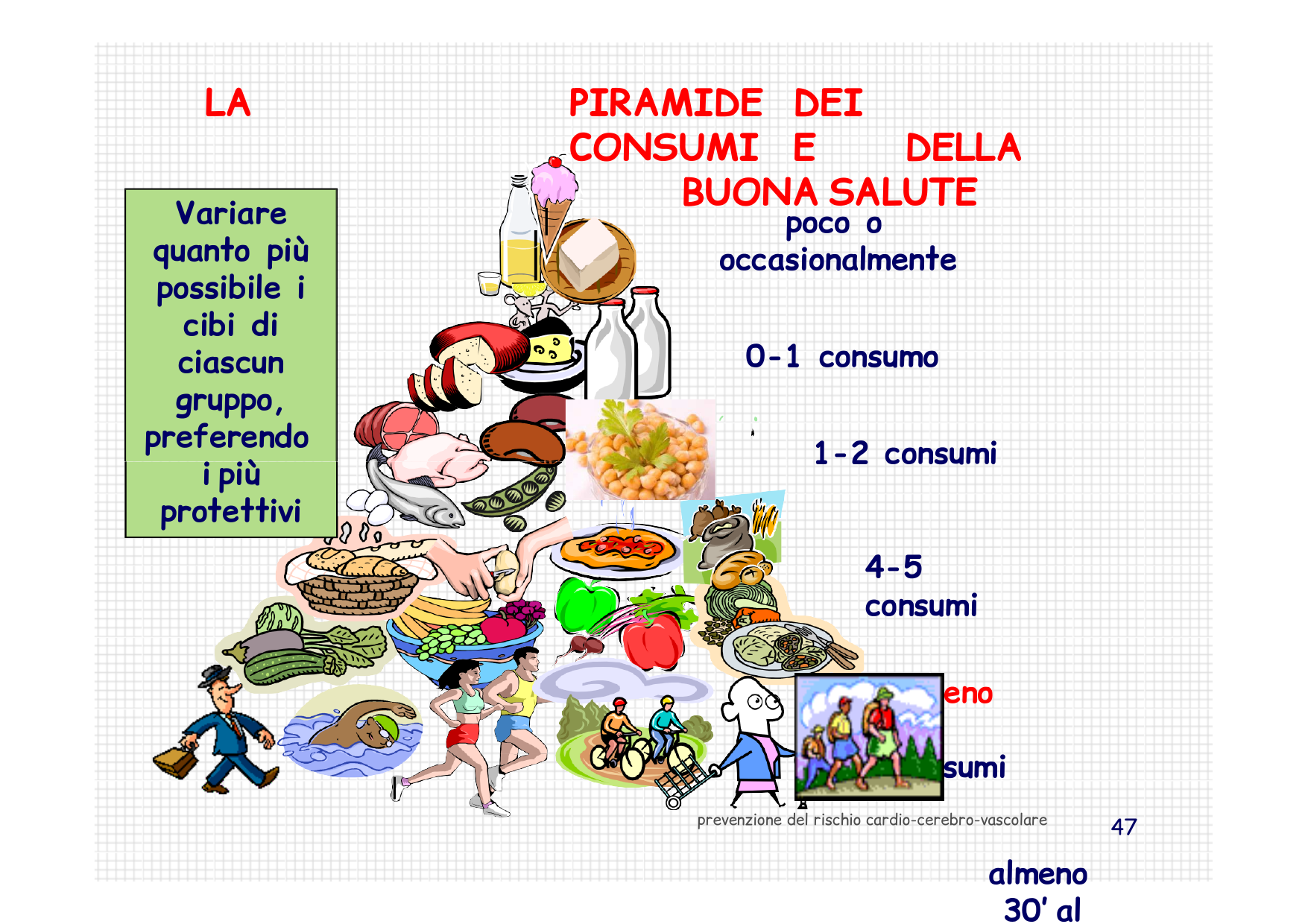

LA	PIRAMIDE	DEI	CONSUMI	E	DELLA	BUONA SALUTE

Variare quanto  più possibile  i cibi  di ciascun gruppo, preferendo  i più protettivi
poco  o  occasionalmente

0-1  consumo

1-2  consumi

4-5  consumi

almeno  5  consumi

almeno  30’ al  giorno

prevenzione del rischio cardio-cerebro-vascolare
47